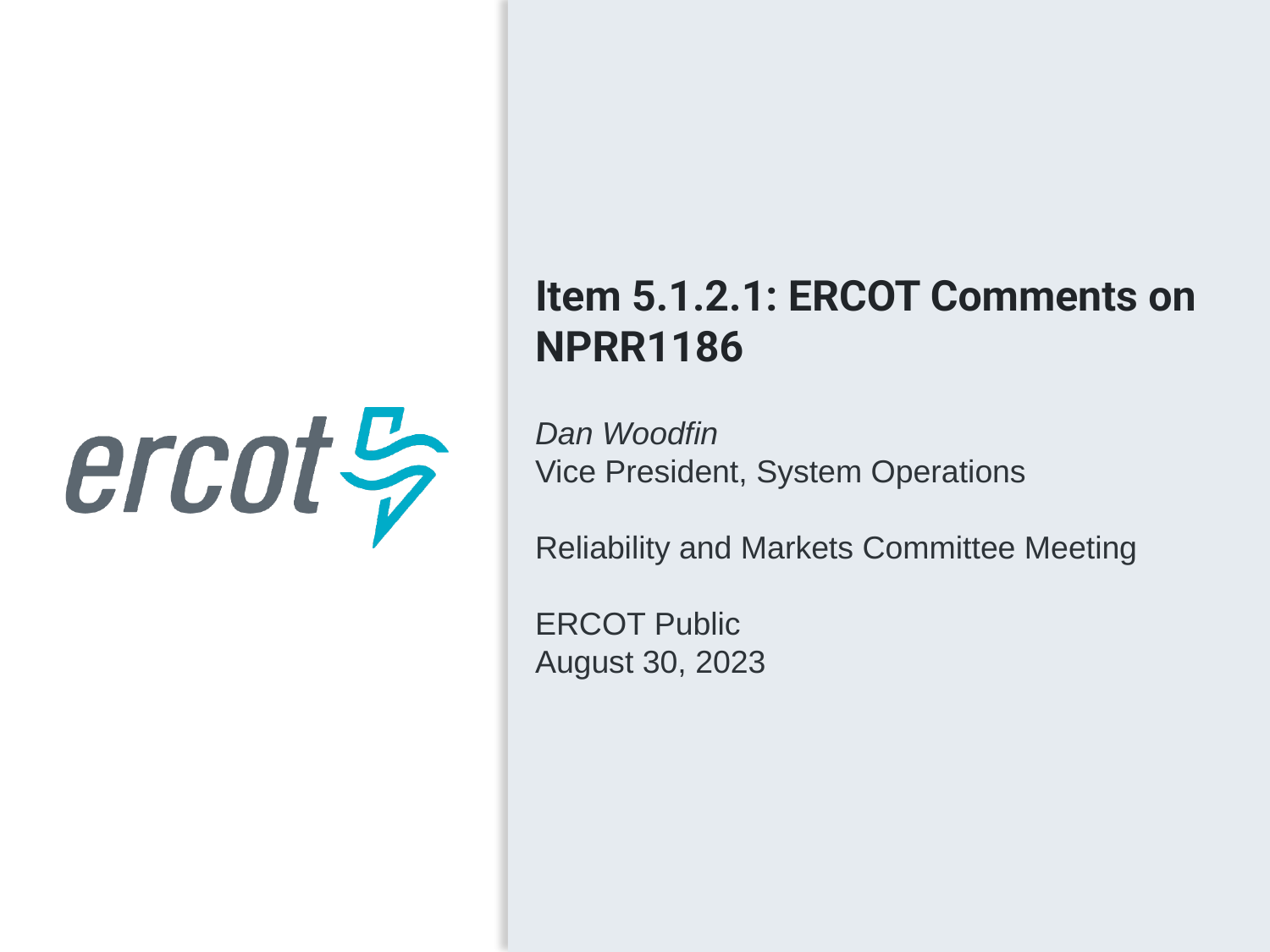

Item 5.1.2.1: ERCOT Comments on NPRR1186

Dan Woodfin
Vice President, System Operations

Reliability and Markets Committee Meeting

ERCOT Public
August 30, 2023